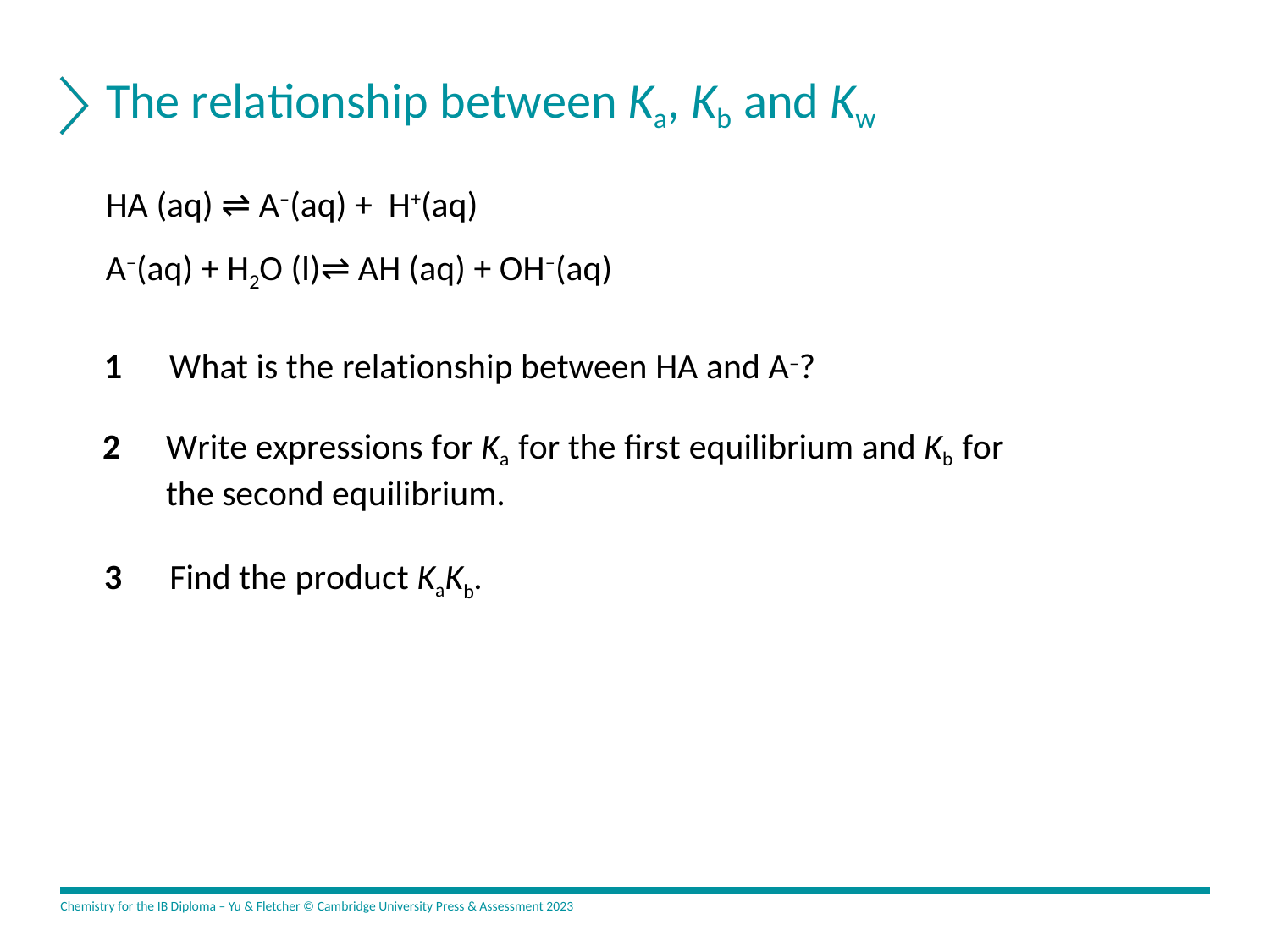

# The relationship between Ka, Kb and Kw
HA (aq) ⇌ A–(aq) +  H+(aq)
A–(aq) + H2O (l)⇌ AH (aq) + OH–(aq)
1	What is the relationship between HA and A–?

2	Write expressions for Ka  for the first equilibrium and Kb  for
the second equilibrium.

3	Find the product KaKb.